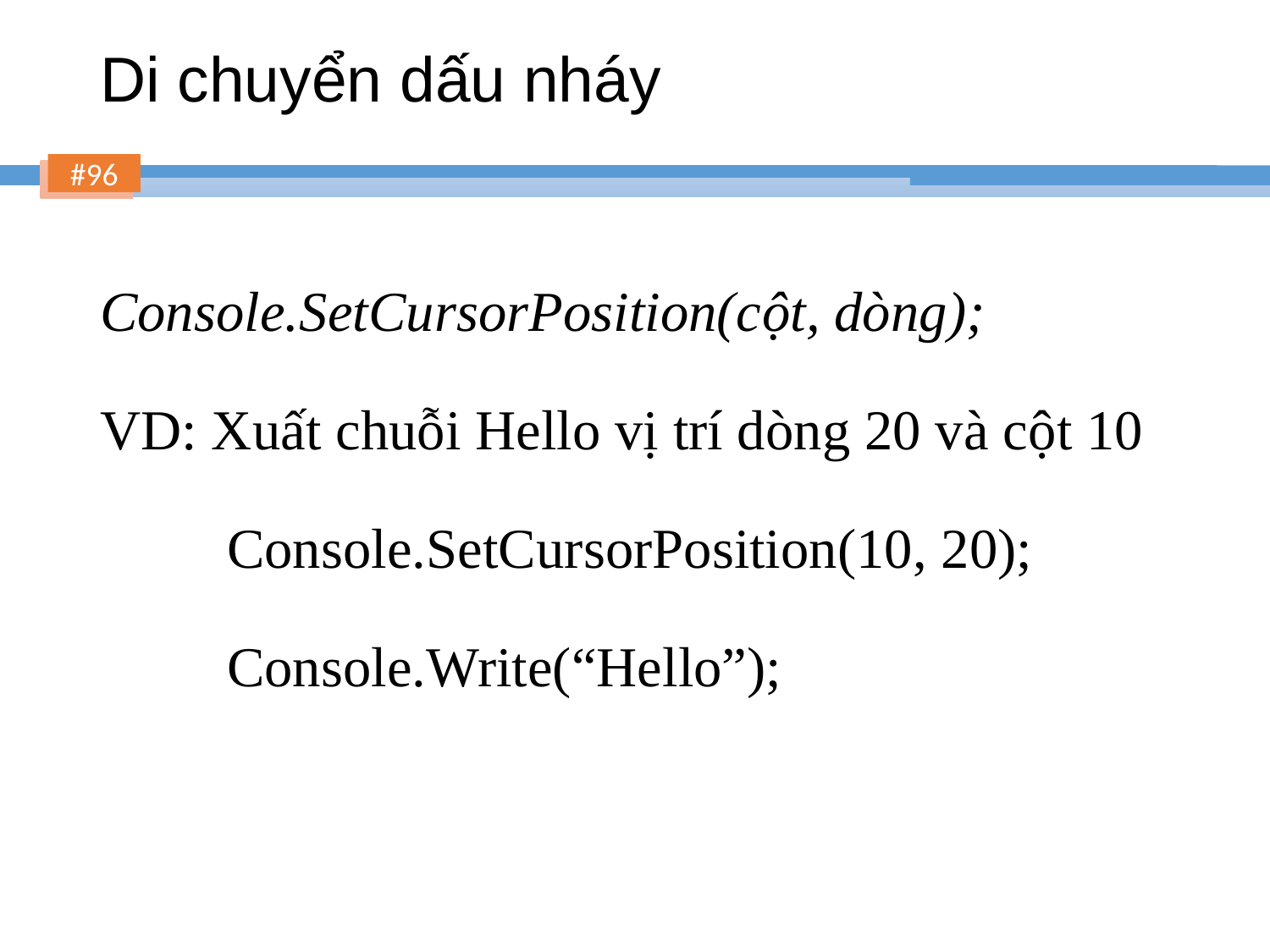

# Di chuyển dấu nháy

Console.SetCursorPosition(cột, dòng);
VD: Xuất chuỗi Hello vị trí dòng 20 và cột 10
	Console.SetCursorPosition(10, 20);
	Console.Write(“Hello”);
96